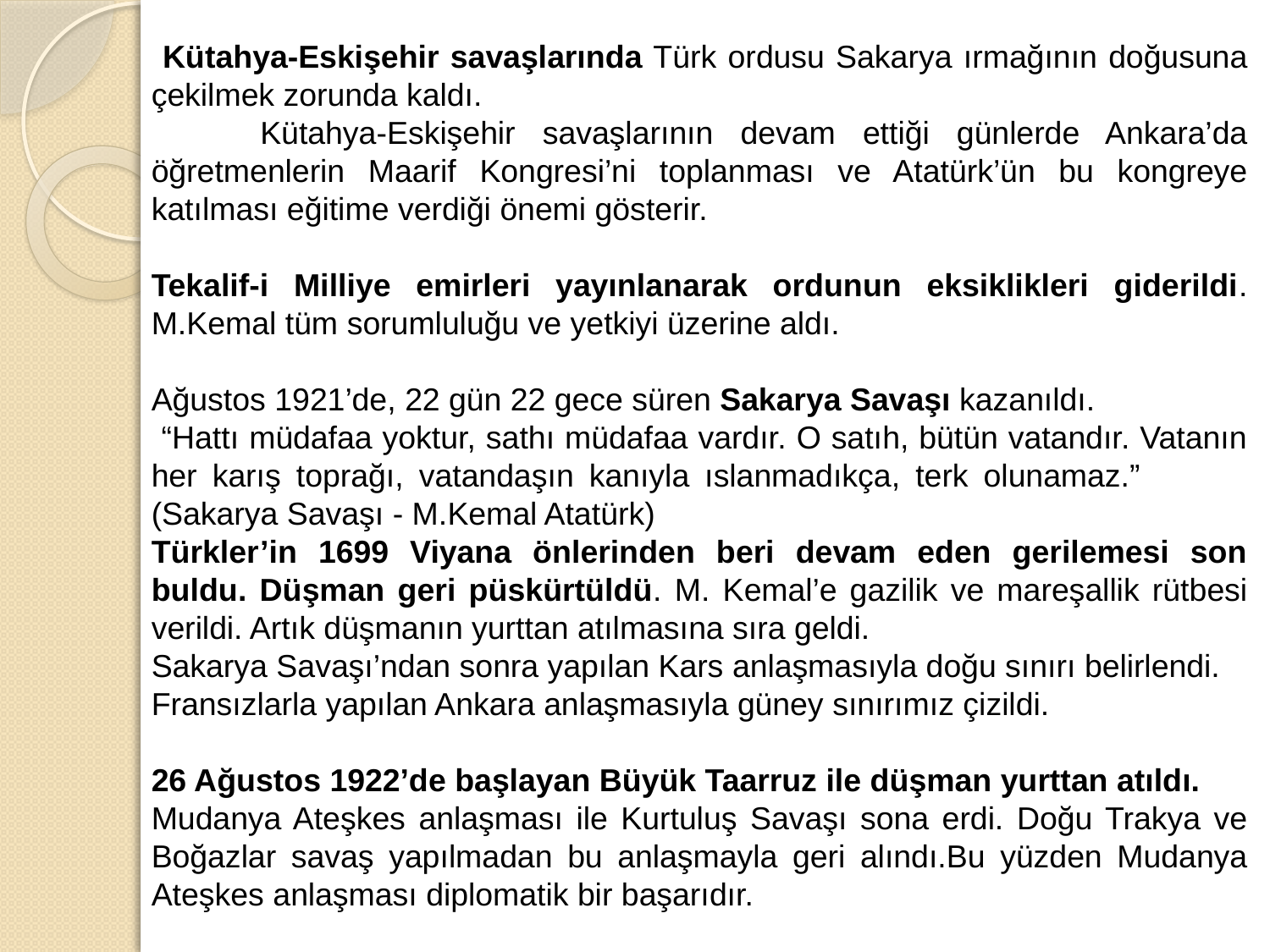

Kütahya-Eskişehir savaşlarında Türk ordusu Sakarya ırmağının doğusuna çekilmek zorunda kaldı.
    Kütahya-Eskişehir savaşlarının devam ettiği günlerde Ankara’da öğretmenlerin Maarif Kongresi’ni toplanması ve Atatürk’ün bu kongreye katılması eğitime verdiği önemi gösterir.

Tekalif-i Milliye emirleri yayınlanarak ordunun eksiklikleri giderildi. M.Kemal tüm sorumluluğu ve yetkiyi üzerine aldı.

Ağustos 1921’de, 22 gün 22 gece süren Sakarya Savaşı kazanıldı.
 “Hattı müdafaa yoktur, sathı müdafaa vardır. O satıh, bütün vatandır. Vatanın her karış toprağı, vatandaşın kanıyla ıslanmadıkça, terk olunamaz.”        (Sakarya Savaşı - M.Kemal Atatürk)
Türkler’in 1699 Viyana önlerinden beri devam eden gerilemesi son buldu. Düşman geri püskürtüldü. M. Kemal’e gazilik ve mareşallik rütbesi verildi. Artık düşmanın yurttan atılmasına sıra geldi.
Sakarya Savaşı’ndan sonra yapılan Kars anlaşmasıyla doğu sınırı belirlendi.
Fransızlarla yapılan Ankara anlaşmasıyla güney sınırımız çizildi.

26 Ağustos 1922’de başlayan Büyük Taarruz ile düşman yurttan atıldı.
Mudanya Ateşkes anlaşması ile Kurtuluş Savaşı sona erdi. Doğu Trakya ve Boğazlar savaş yapılmadan bu anlaşmayla geri alındı.Bu yüzden Mudanya Ateşkes anlaşması diplomatik bir başarıdır.